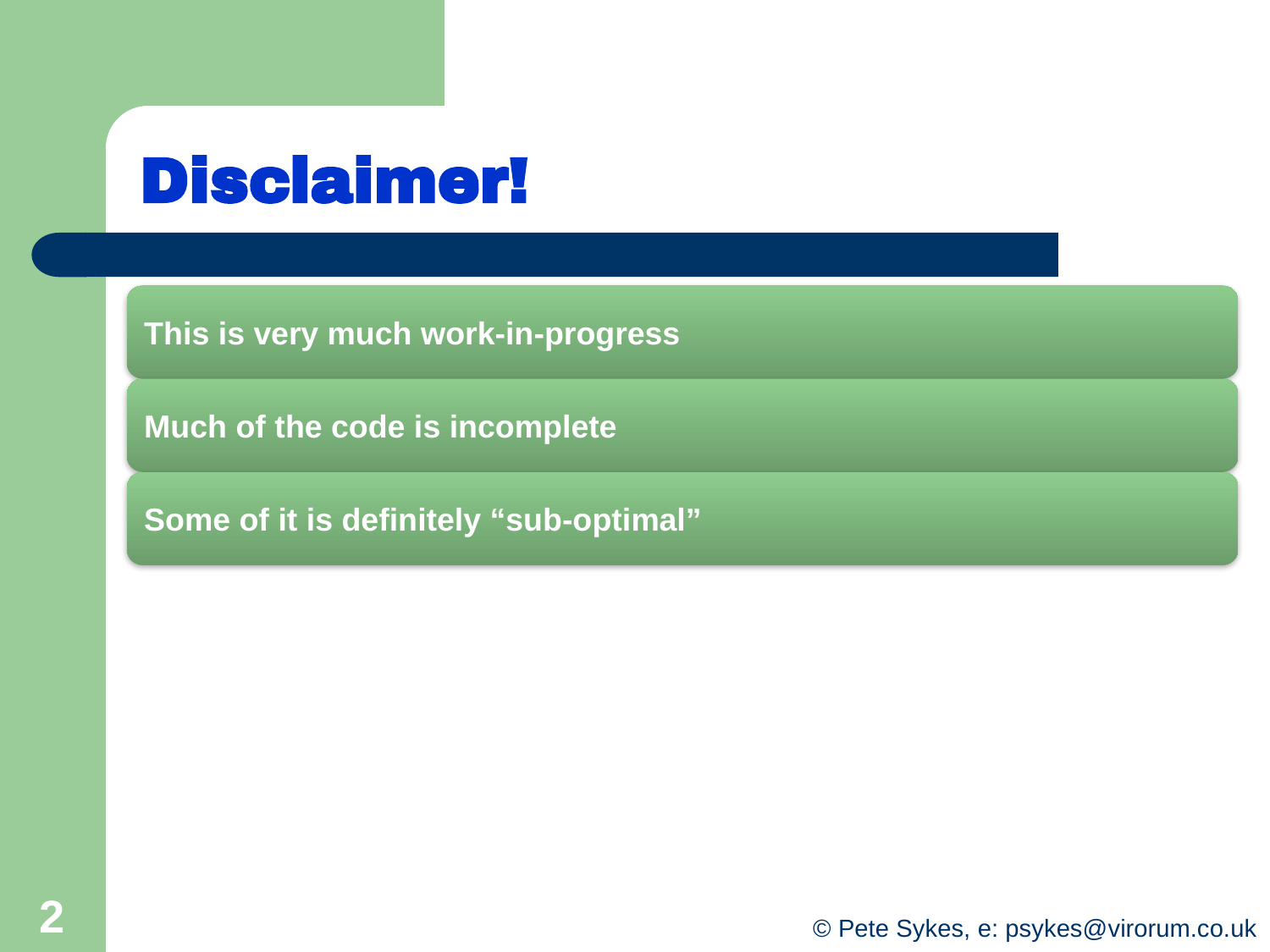

# Disclaimer!
This is very much work-in-progress
Much of the code is incomplete
Some of it is definitely “sub-optimal”
2
© Pete Sykes, e: psykes@virorum.co.uk